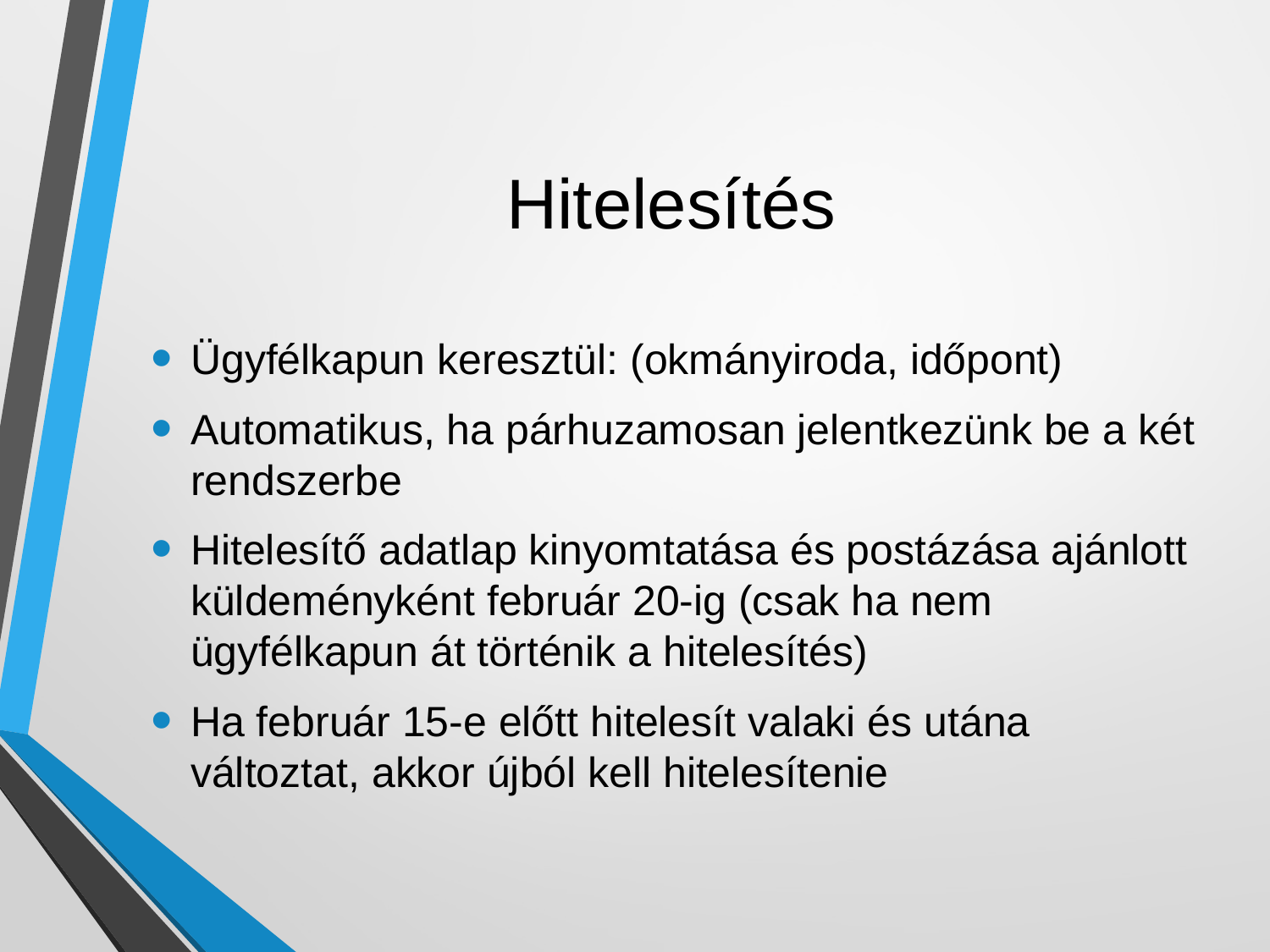

# Hitelesítés
Ügyfélkapun keresztül: (okmányiroda, időpont)
Automatikus, ha párhuzamosan jelentkezünk be a két rendszerbe
Hitelesítő adatlap kinyomtatása és postázása ajánlott küldeményként február 20-ig (csak ha nem ügyfélkapun át történik a hitelesítés)
Ha február 15-e előtt hitelesít valaki és utána változtat, akkor újból kell hitelesítenie